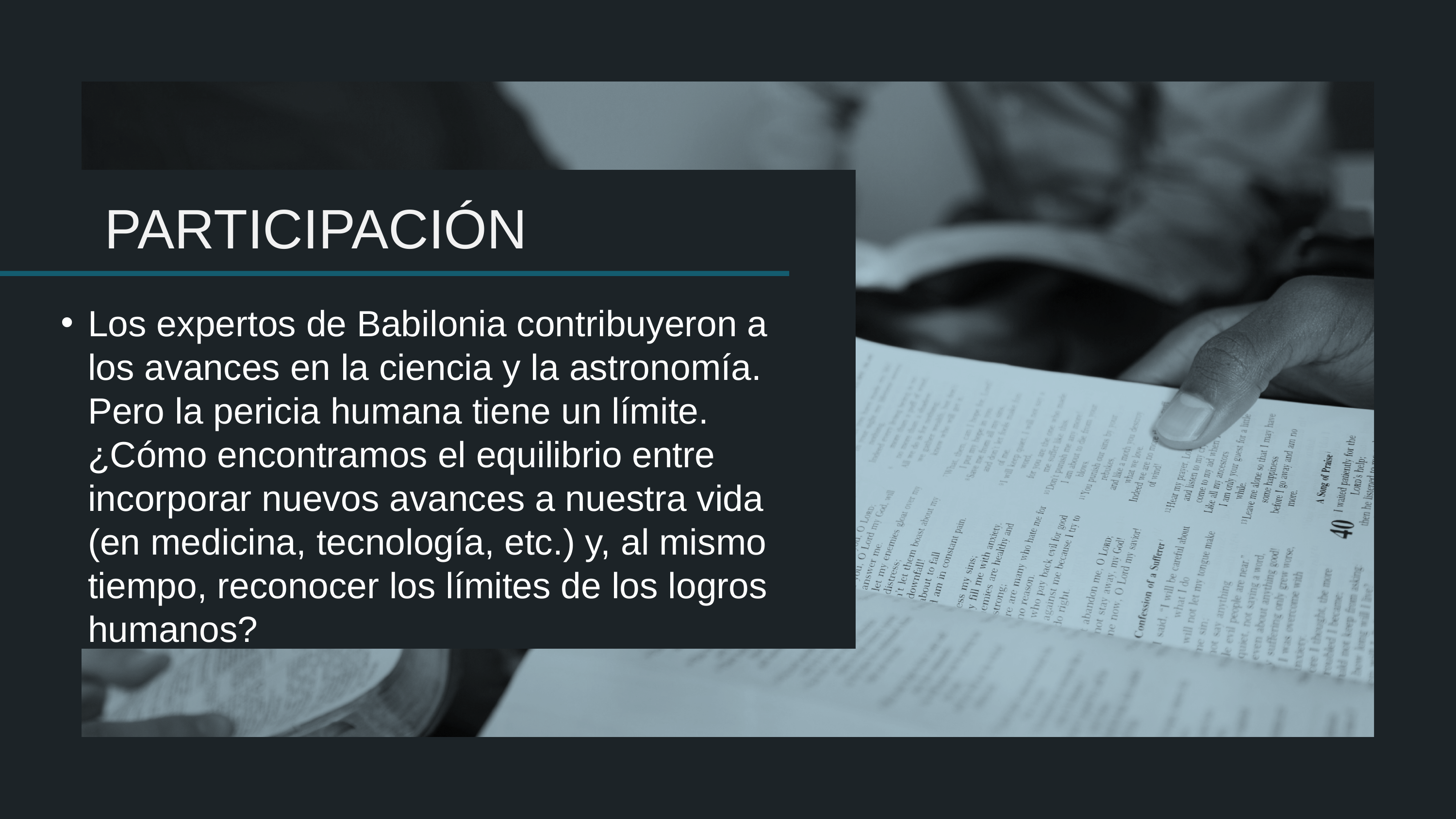

Los expertos de Babilonia contribuyeron a los avances en la ciencia y la astronomía. Pero la pericia humana tiene un límite. ¿Cómo encontramos el equilibrio entre incorporar nuevos avances a nuestra vida (en medicina, tecnología, etc.) y, al mismo tiempo, reconocer los límites de los logros humanos?